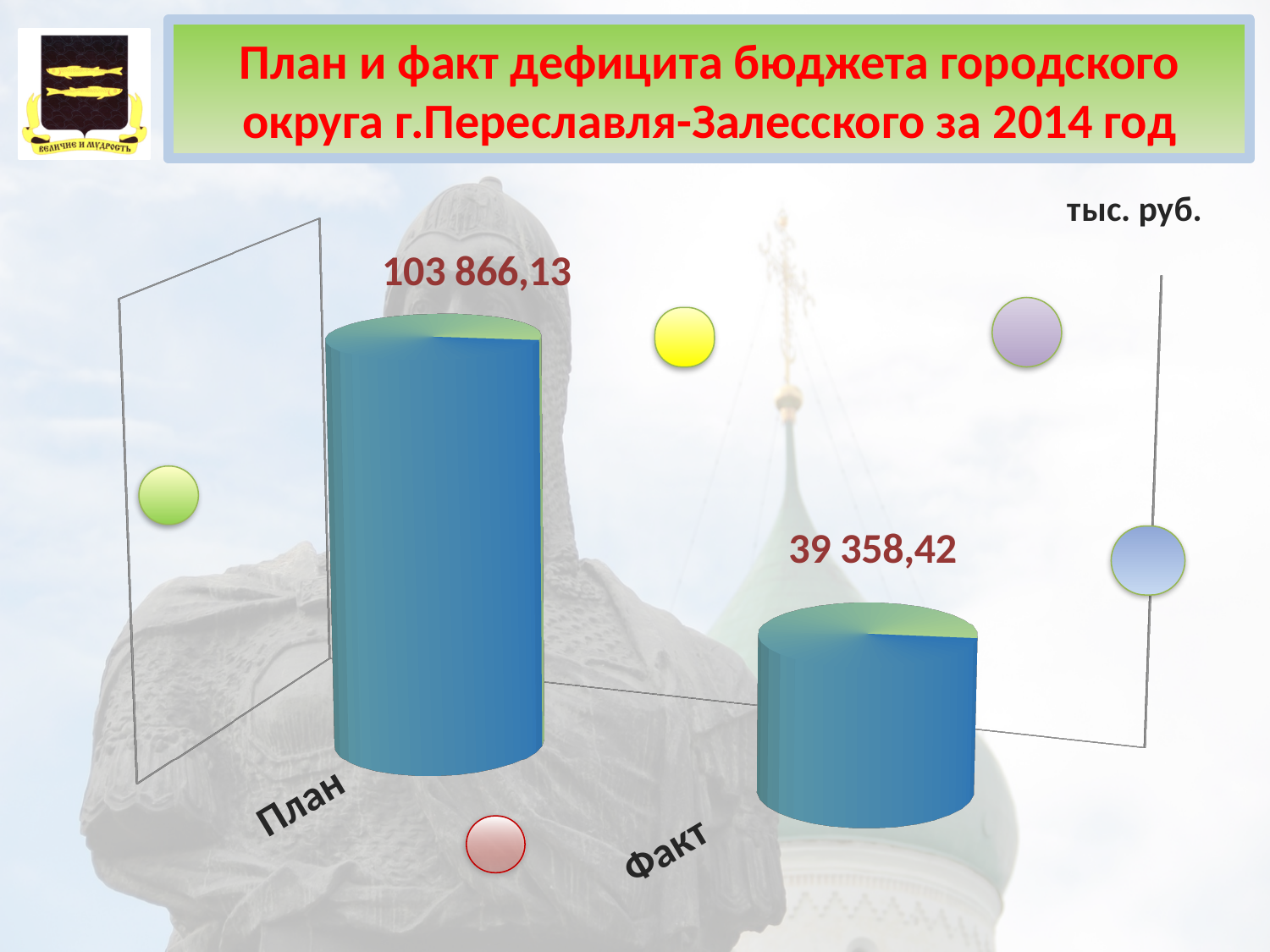

План и факт дефицита бюджета городского округа г.Переславля-Залесского за 2014 год

[unsupported chart]